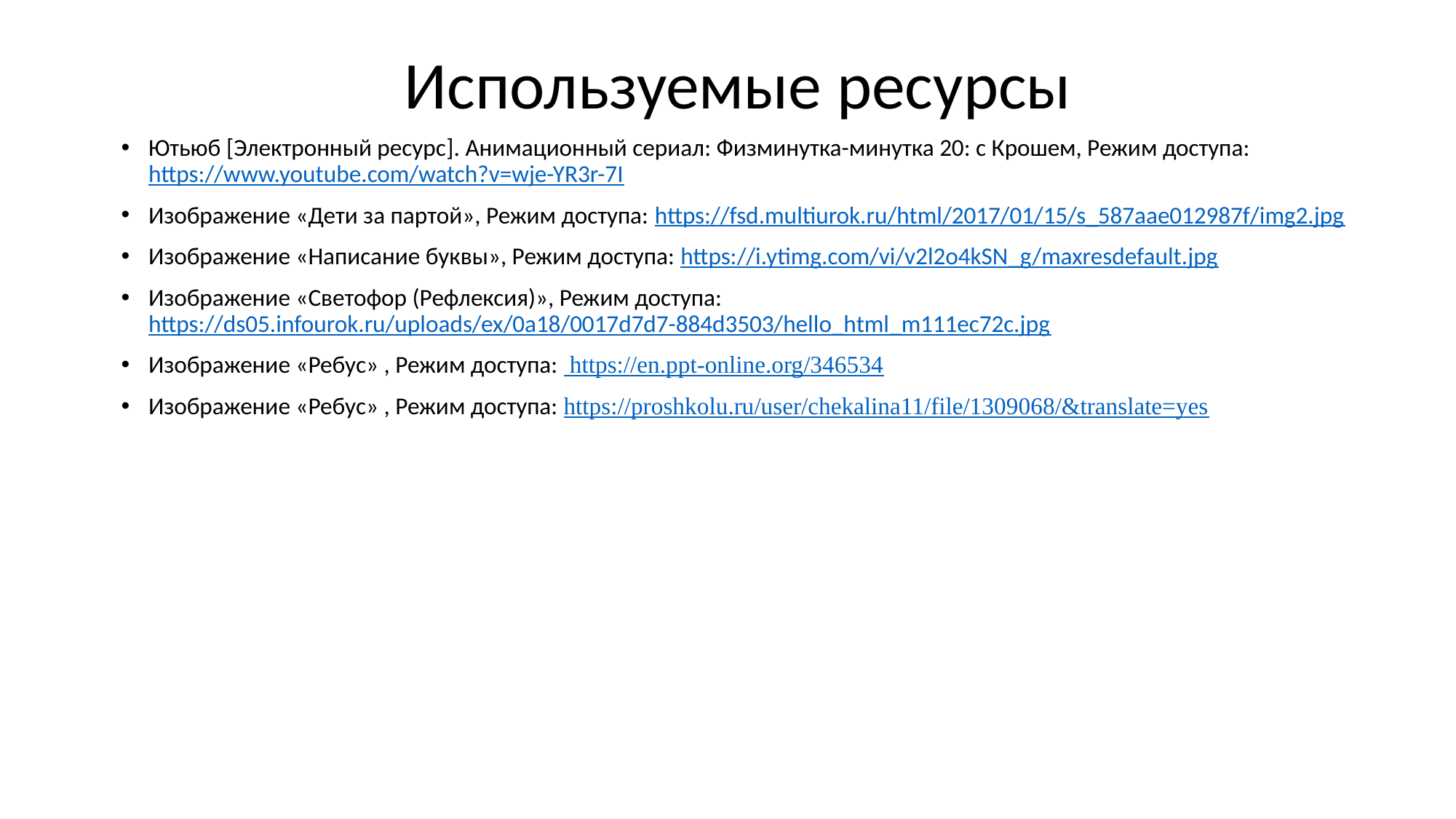

# Используемые ресурсы
Ютьюб [Электронный ресурс]. Анимационный сериал: Физминутка-минутка 20: с Крошем, Режим доступа: https://www.youtube.com/watch?v=wje-YR3r-7I
Изображение «Дети за партой», Режим доступа: https://fsd.multiurok.ru/html/2017/01/15/s_587aae012987f/img2.jpg
Изображение «Написание буквы», Режим доступа: https://i.ytimg.com/vi/v2l2o4kSN_g/maxresdefault.jpg
Изображение «Светофор (Рефлексия)», Режим доступа: https://ds05.infourok.ru/uploads/ex/0a18/0017d7d7-884d3503/hello_html_m111ec72c.jpg
Изображение «Ребус» , Режим доступа:  https://en.ppt-online.org/346534
Изображение «Ребус» , Режим доступа: https://proshkolu.ru/user/chekalina11/file/1309068/&translate=yes